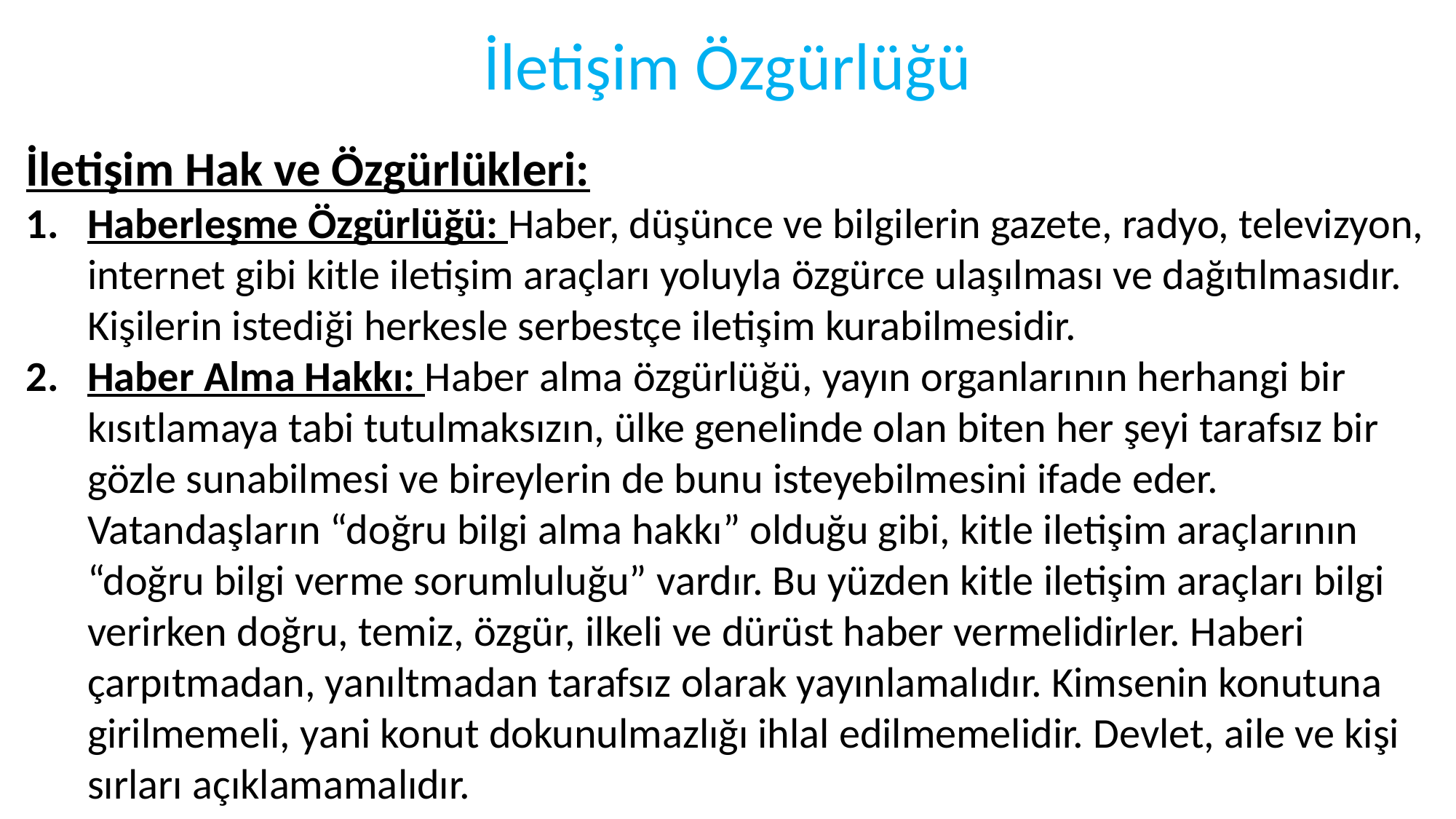

# İletişim Özgürlüğü
İletişim Hak ve Özgürlükleri:
Haberleşme Özgürlüğü: Haber, düşünce ve bilgilerin gazete, radyo, televizyon, internet gibi kitle iletişim araçları yoluyla özgürce ulaşılması ve dağıtılmasıdır. Kişilerin istediği herkesle serbestçe iletişim kurabilmesidir.
Haber Alma Hakkı: Haber alma özgürlüğü, yayın organlarının herhangi bir kısıtlamaya tabi tutulmaksızın, ülke genelinde olan biten her şeyi tarafsız bir gözle sunabilmesi ve bireylerin de bunu isteyebilmesini ifade eder. Vatandaşların “doğru bilgi alma hakkı” olduğu gibi, kitle iletişim araçlarının “doğru bilgi verme sorumluluğu” vardır. Bu yüzden kitle iletişim araçları bilgi verirken doğru, temiz, özgür, ilkeli ve dürüst haber vermelidirler. Haberi çarpıtmadan, yanıltmadan tarafsız olarak yayınlamalıdır. Kimsenin konutuna girilmemeli, yani konut dokunulmazlığı ihlal edilmemelidir. Devlet, aile ve kişi sırları açıklamamalıdır.